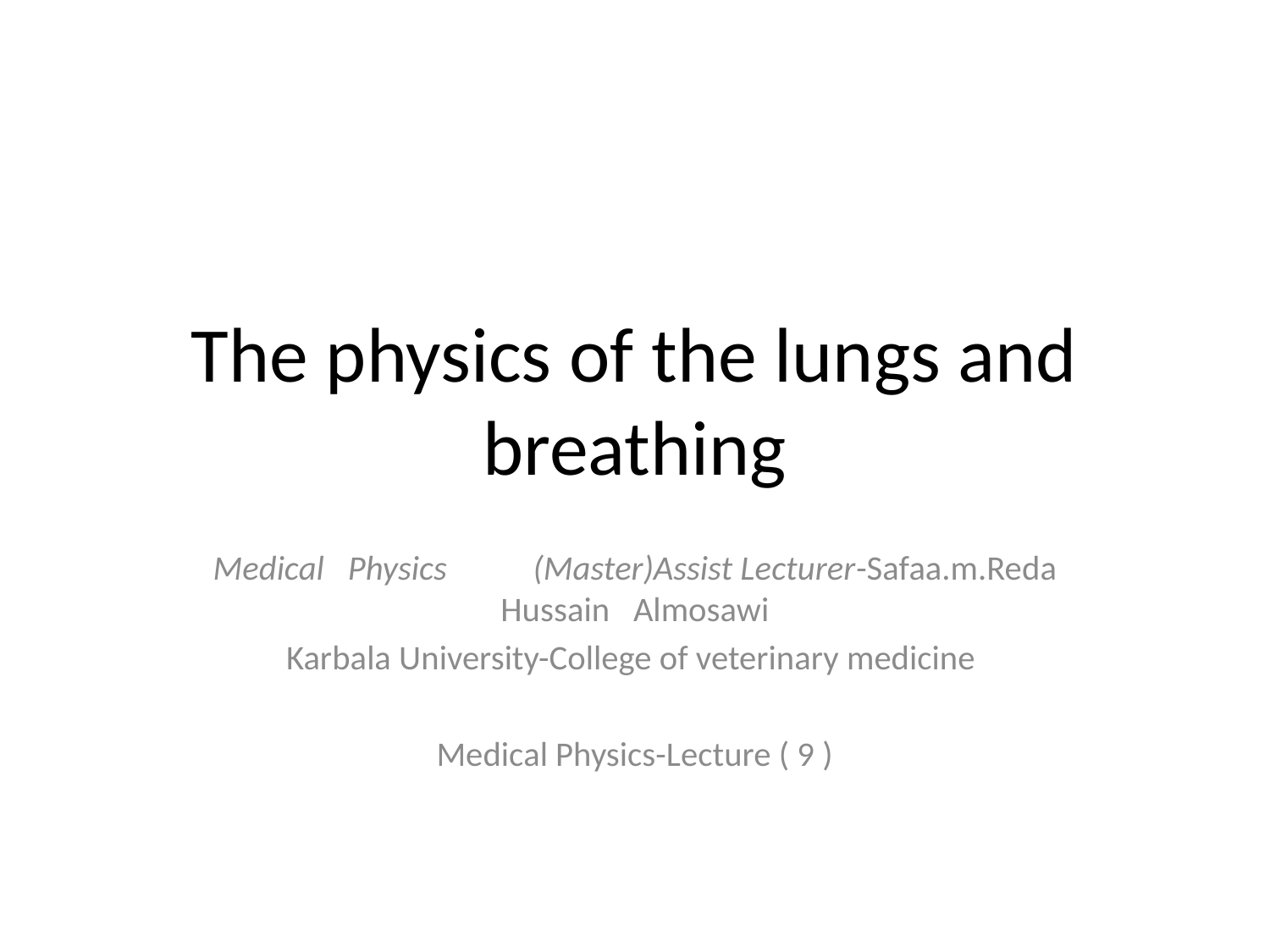

# The physics of the lungs and breathing
Medical   Physics           (Master)Assist Lecturer-Safaa.m.Reda Hussain   Almosawi
Karbala University-College of veterinary medicine

Medical Physics-Lecture ( 9 )